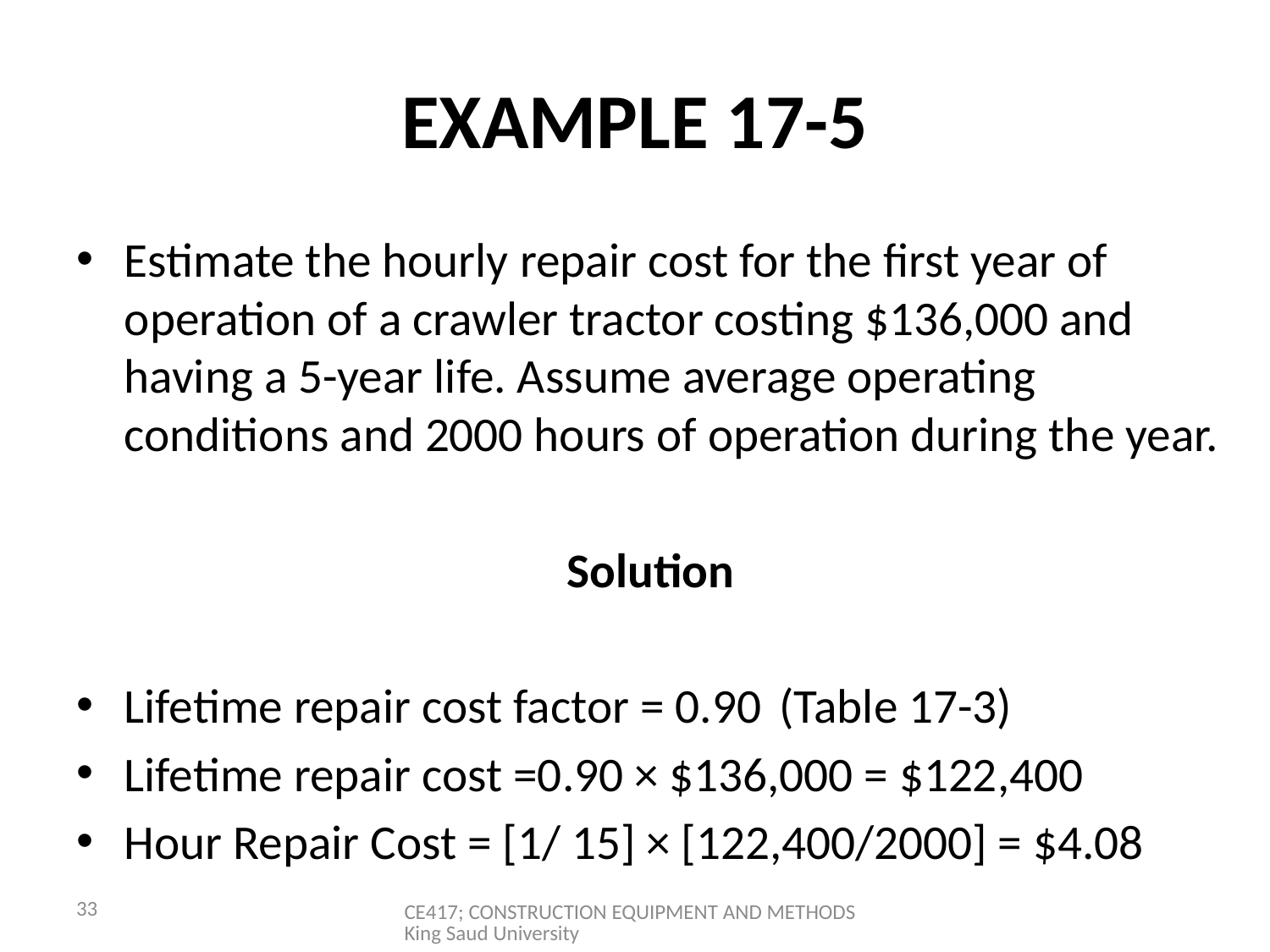

# EXAMPLE 17-5
Estimate the hourly repair cost for the first year of operation of a crawler tractor costing $136,000 and having a 5-year life. Assume average operating conditions and 2000 hours of operation during the year.

Solution

Lifetime repair cost factor = 0.90 		(Table 17-3)
Lifetime repair cost =0.90 × $136,000 = $122,400
Hour Repair Cost = [1/ 15] × [122,400/2000] = $4.08

33
CE417; CONSTRUCTION EQUIPMENT AND METHODS King Saud University